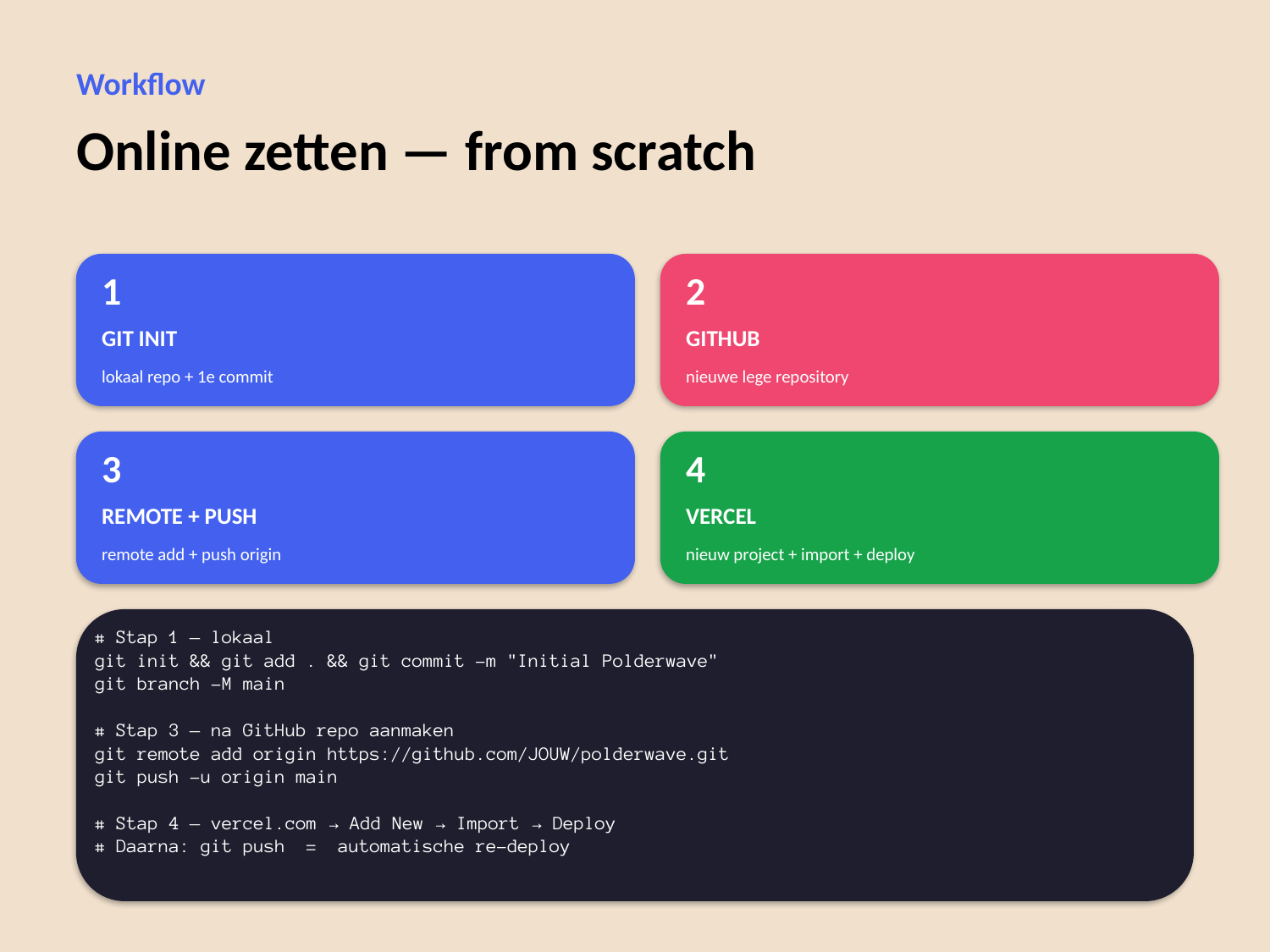

Workflow
Online zetten — from scratch

1
2
GIT INIT
GITHUB
lokaal repo + 1e commit
nieuwe lege repository

3
4
REMOTE + PUSH
VERCEL
remote add + push origin
nieuw project + import + deploy

# Stap 1 — lokaal
git init && git add . && git commit -m "Initial Polderwave"
git branch -M main

# Stap 3 — na GitHub repo aanmaken
git remote add origin https://github.com/JOUW/polderwave.git
git push -u origin main

# Stap 4 — vercel.com → Add New → Import → Deploy
# Daarna: git push  =  automatische re-deploy